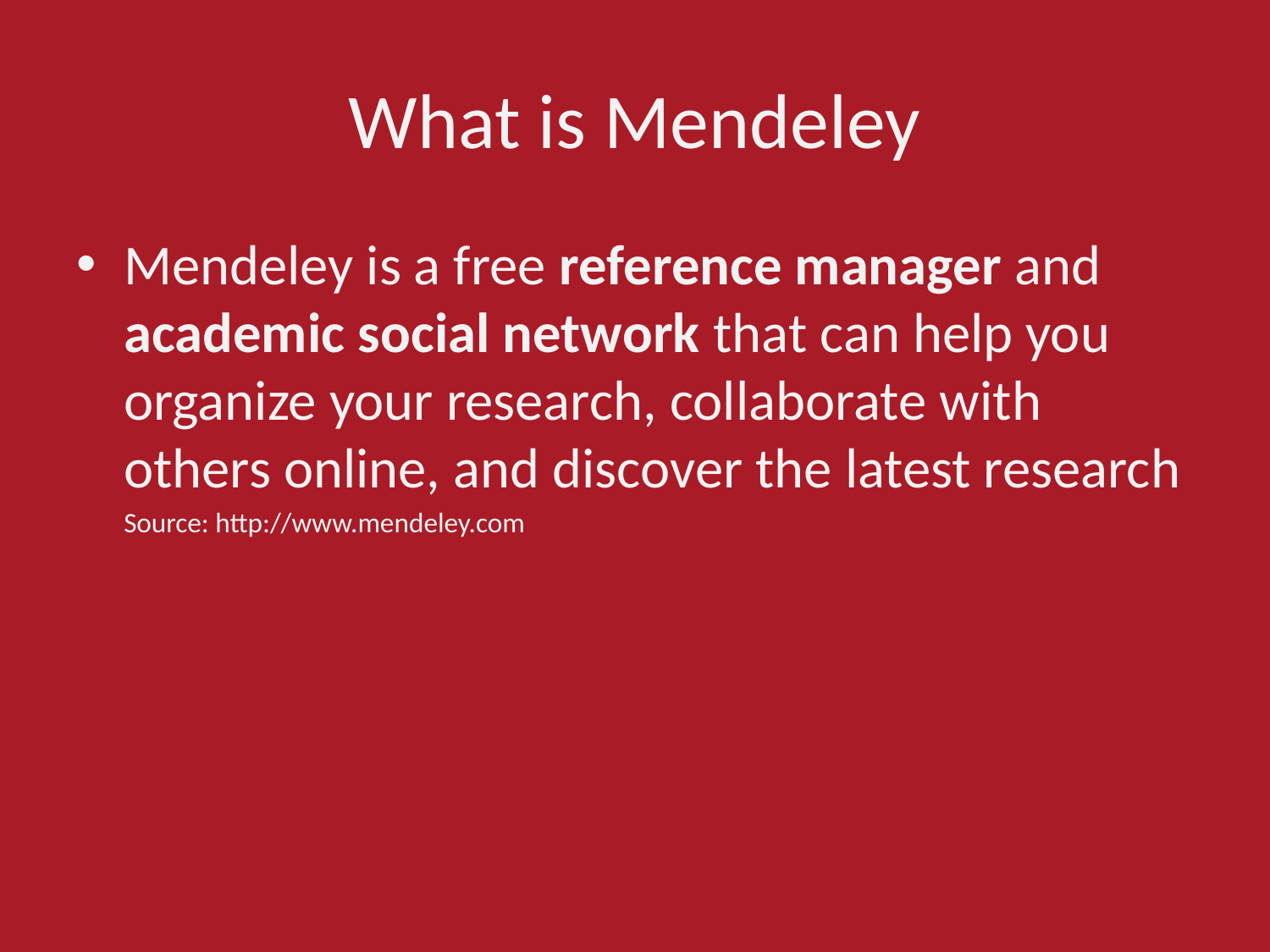

# What is Mendeley
Mendeley is a free reference manager and academic social network that can help you organize your research, collaborate with others online, and discover the latest research
	Source: http://www.mendeley.com